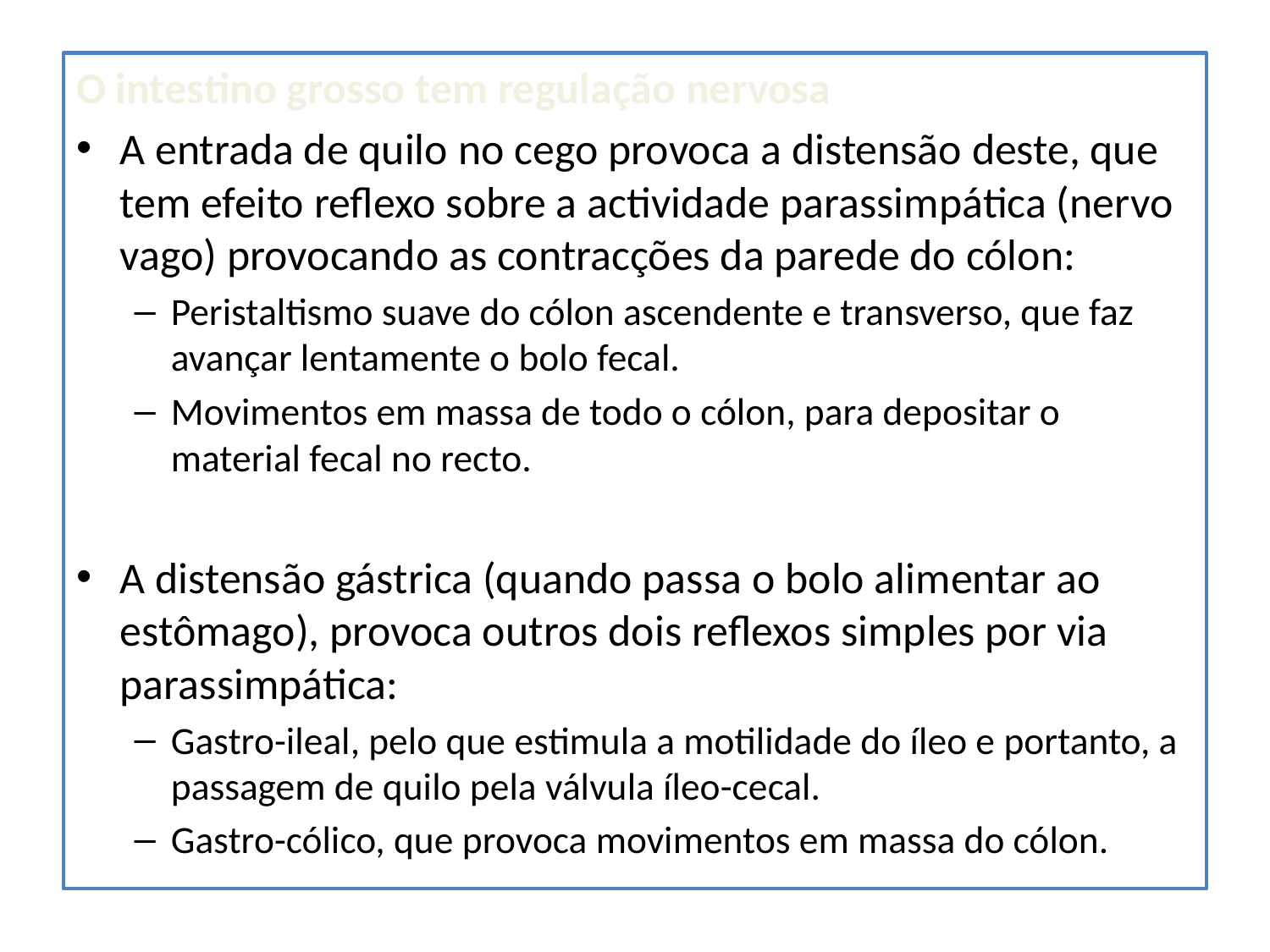

#
O intestino grosso tem regulação nervosa
A entrada de quilo no cego provoca a distensão deste, que tem efeito reflexo sobre a actividade parassimpática (nervo vago) provocando as contracções da parede do cólon:
Peristaltismo suave do cólon ascendente e transverso, que faz avançar lentamente o bolo fecal.
Movimentos em massa de todo o cólon, para depositar o material fecal no recto.

A distensão gástrica (quando passa o bolo alimentar ao estômago), provoca outros dois reflexos simples por via parassimpática:
Gastro-ileal, pelo que estimula a motilidade do íleo e portanto, a passagem de quilo pela válvula íleo-cecal.
Gastro-cólico, que provoca movimentos em massa do cólon.